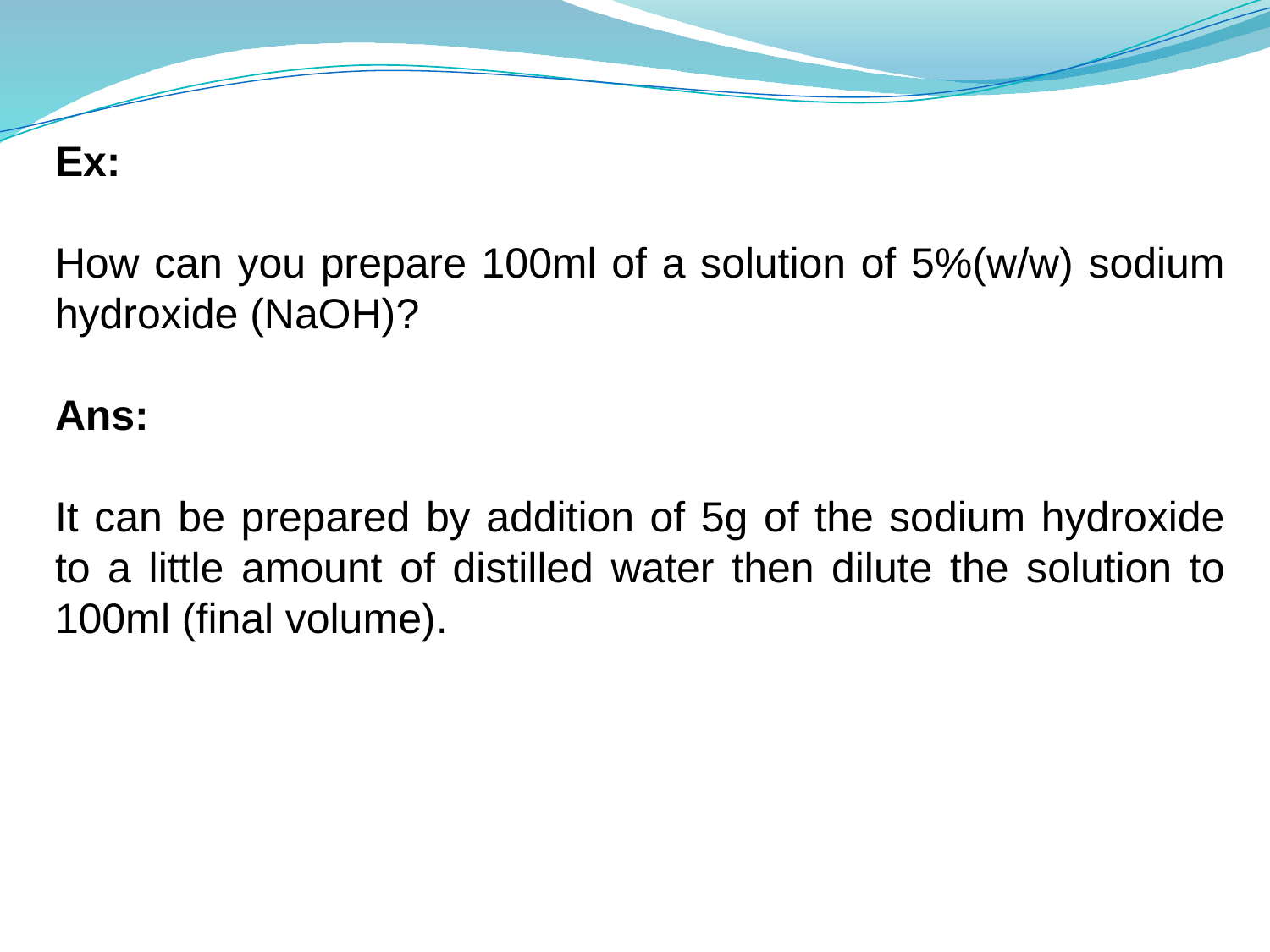

Ex:

How can you prepare 100ml of a solution of 5%(w/w) sodium hydroxide (NaOH)?

Ans:

It can be prepared by addition of 5g of the sodium hydroxide to a little amount of distilled water then dilute the solution to 100ml (final volume).